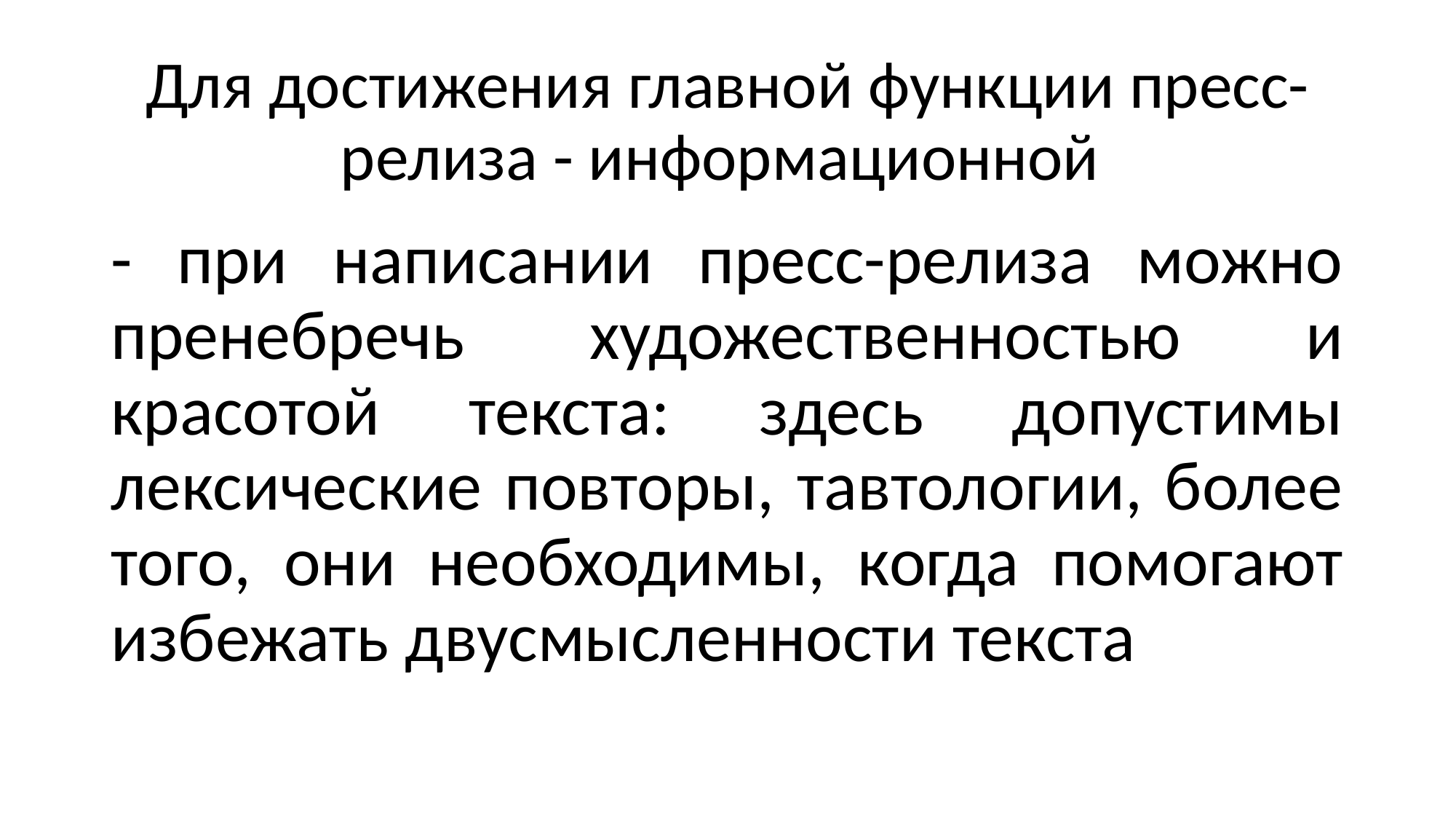

# Для достижения главной функции пресс-релиза - информационной
- при написании пресс-релиза можно пренебречь художественностью и красотой текста: здесь допустимы лексические повторы, тавтологии, более того, они необходимы, когда помогают избежать двусмысленности текста